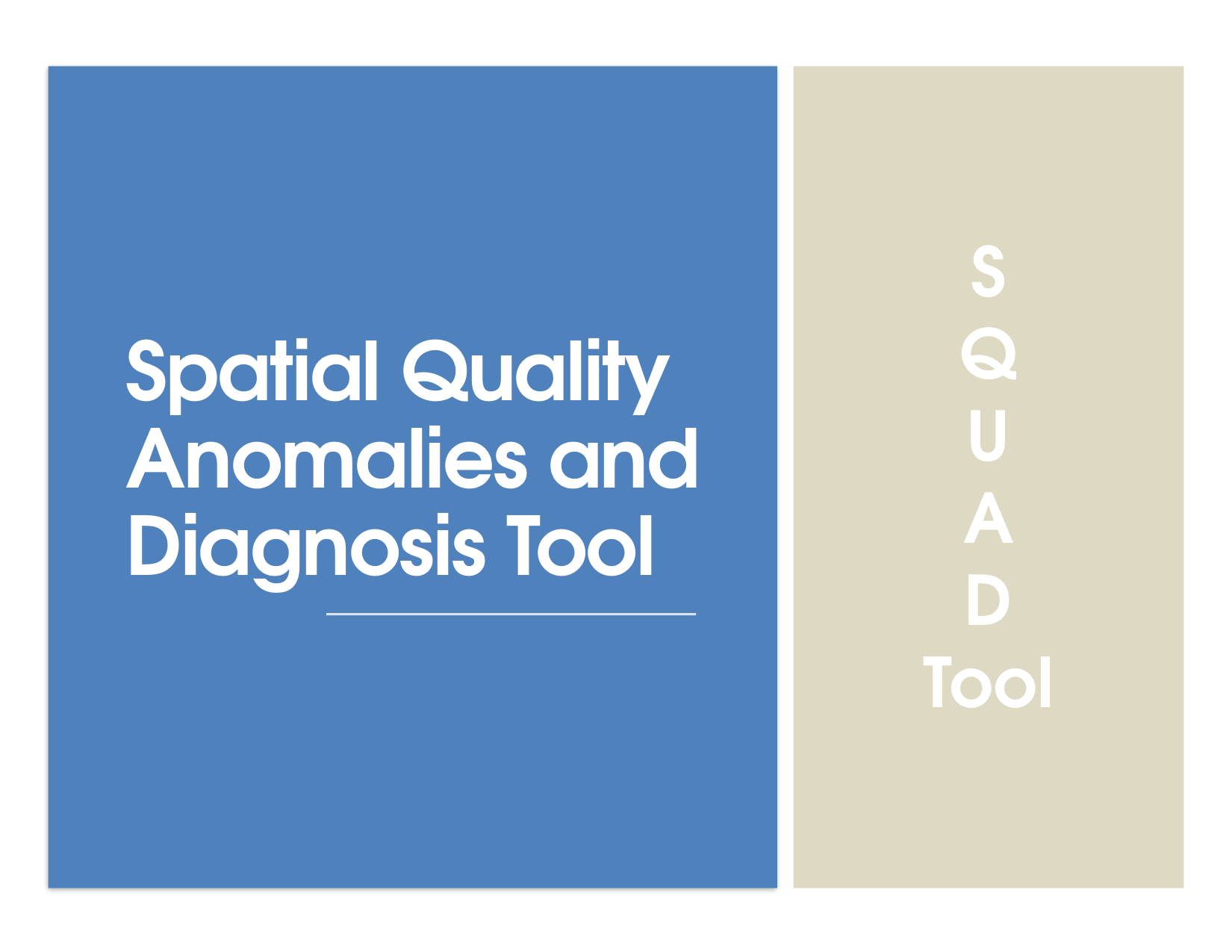

Spatial Quality Anomalies and Diagnosis Tool
S
Q
U
A
D
Tool